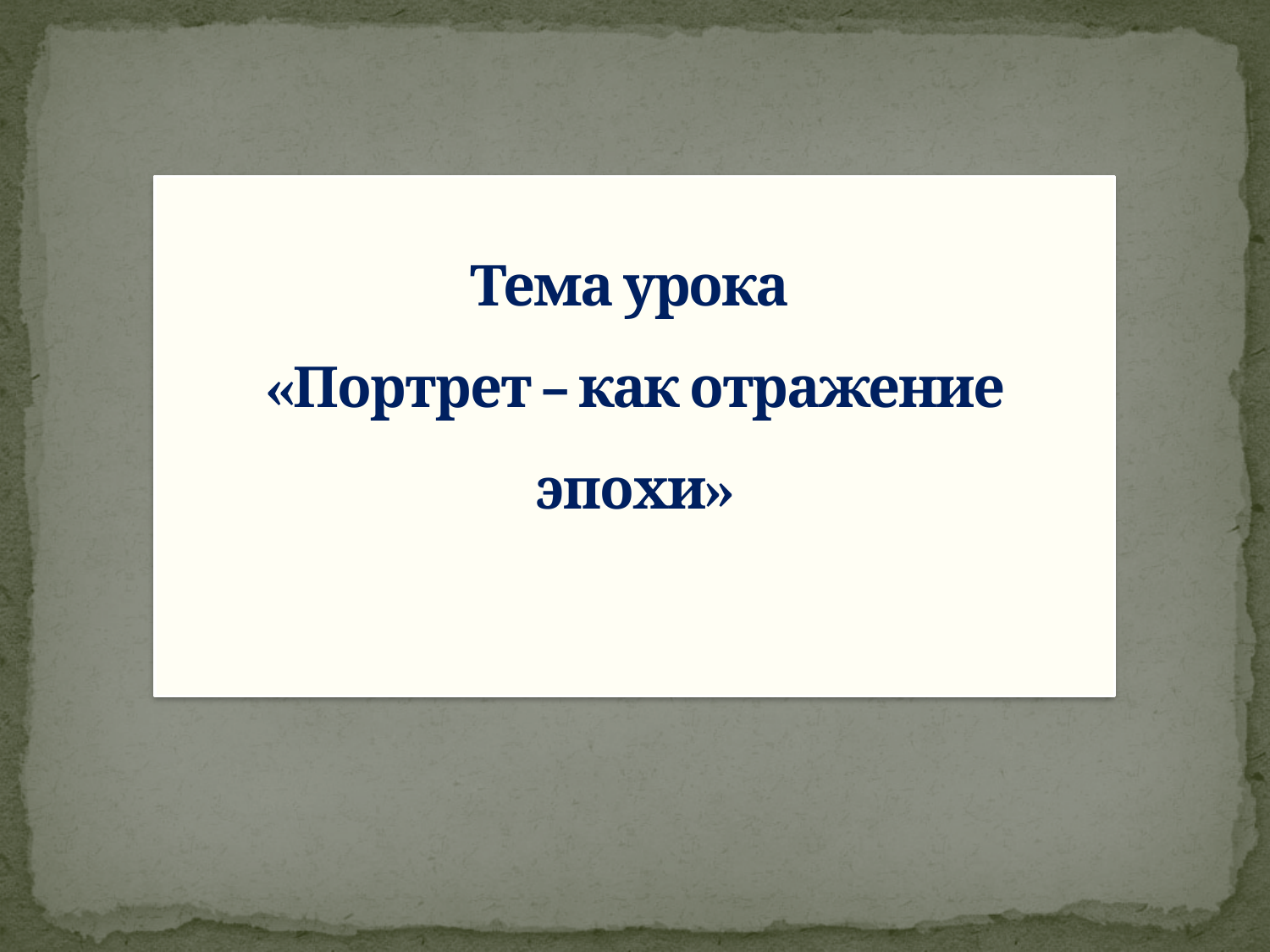

# Тема урока «Портрет – как отражение эпохи»